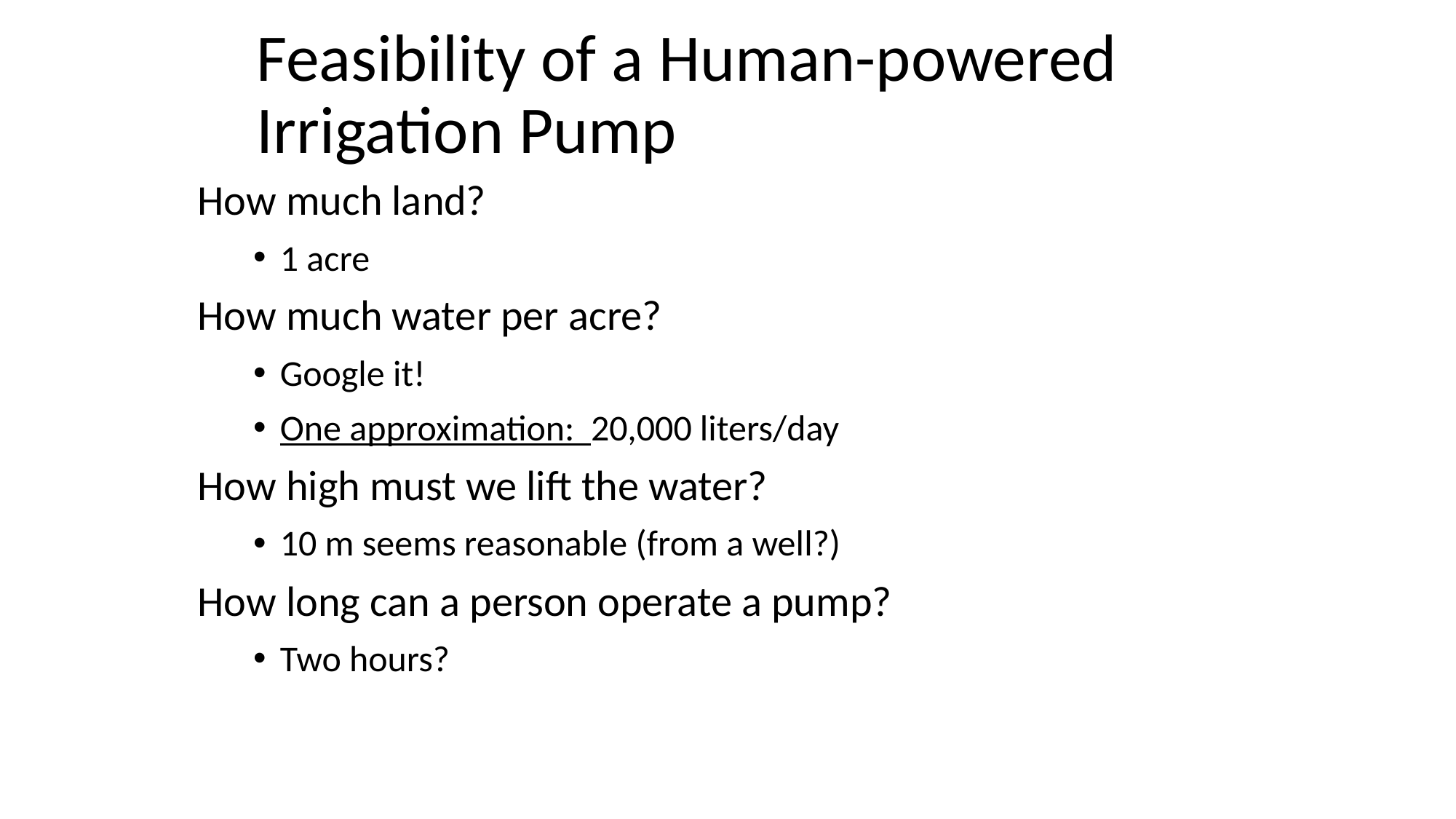

# Feasibility of a Human-powered Irrigation Pump
How much land?
1 acre
How much water per acre?
Google it!
One approximation:  20,000 liters/day
How high must we lift the water?
10 m seems reasonable (from a well?)
How long can a person operate a pump?
Two hours?